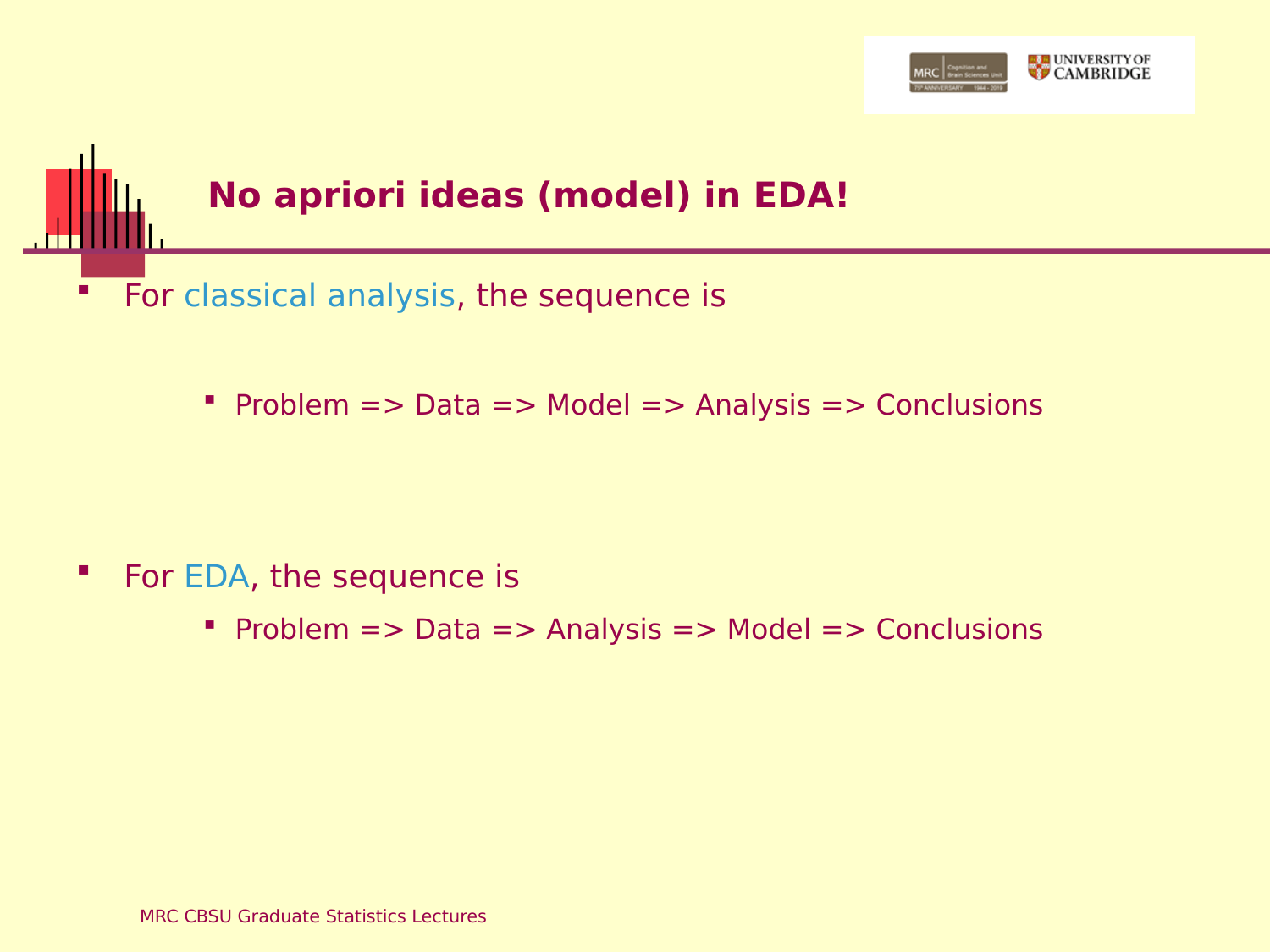

# No apriori ideas (model) in EDA!

For classical analysis, the sequence is

Problem => Data => Model => Analysis => Conclusions

For EDA, the sequence is
Problem => Data => Analysis => Model => Conclusions

MRC CBSU Graduate Statistics Lectures